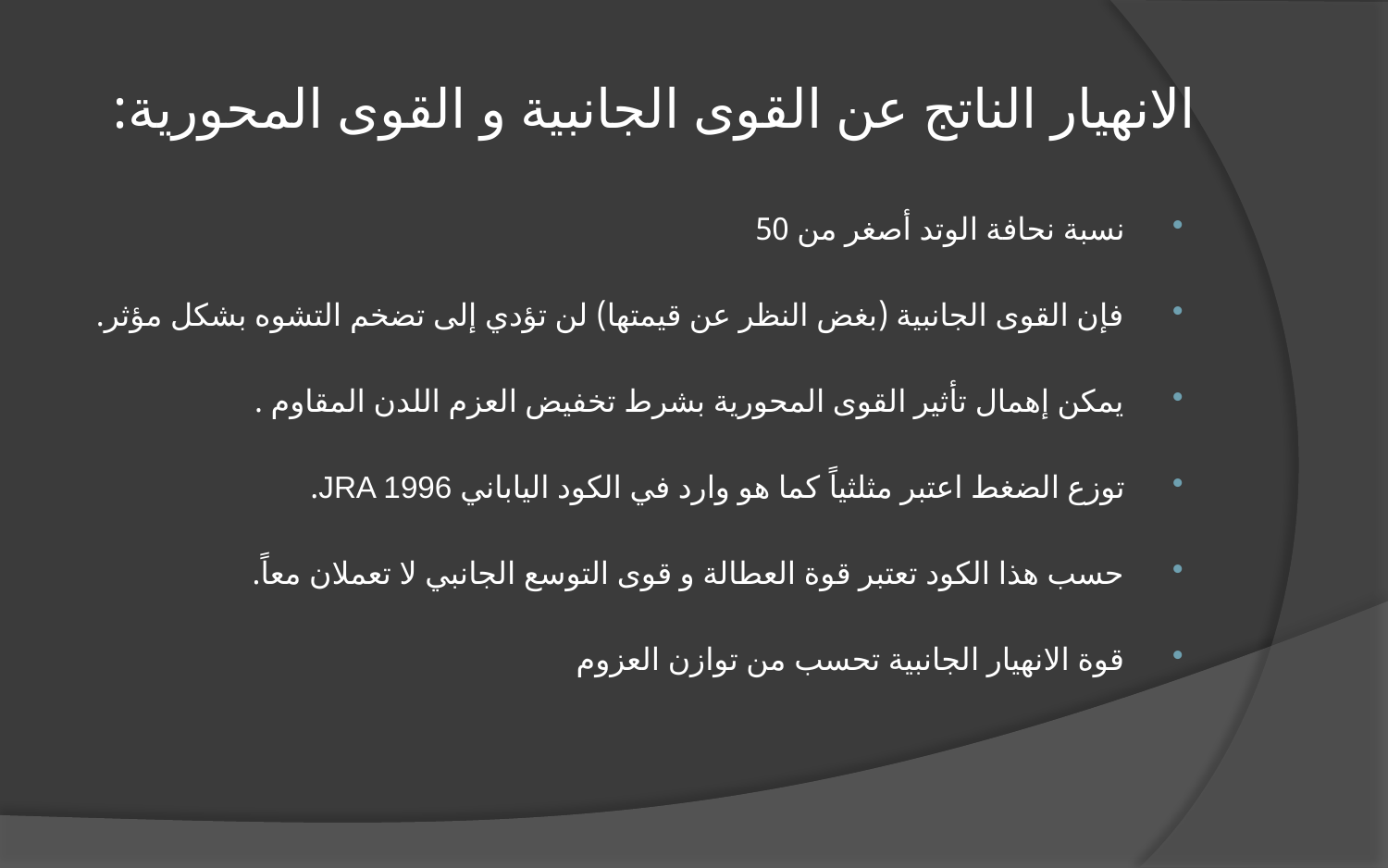

# الانهيار الناتج عن القوى الجانبية و القوى المحورية:
نسبة نحافة الوتد أصغر من 50

فإن القوى الجانبية (بغض النظر عن قيمتها) لن تؤدي إلى تضخم التشوه بشكل مؤثر.

يمكن إهمال تأثير القوى المحورية بشرط تخفيض العزم اللدن المقاوم .

توزع الضغط اعتبر مثلثياً كما هو وارد في الكود الياباني JRA 1996.

حسب هذا الكود تعتبر قوة العطالة و قوى التوسع الجانبي لا تعملان معاً.

قوة الانهيار الجانبية تحسب من توازن العزوم